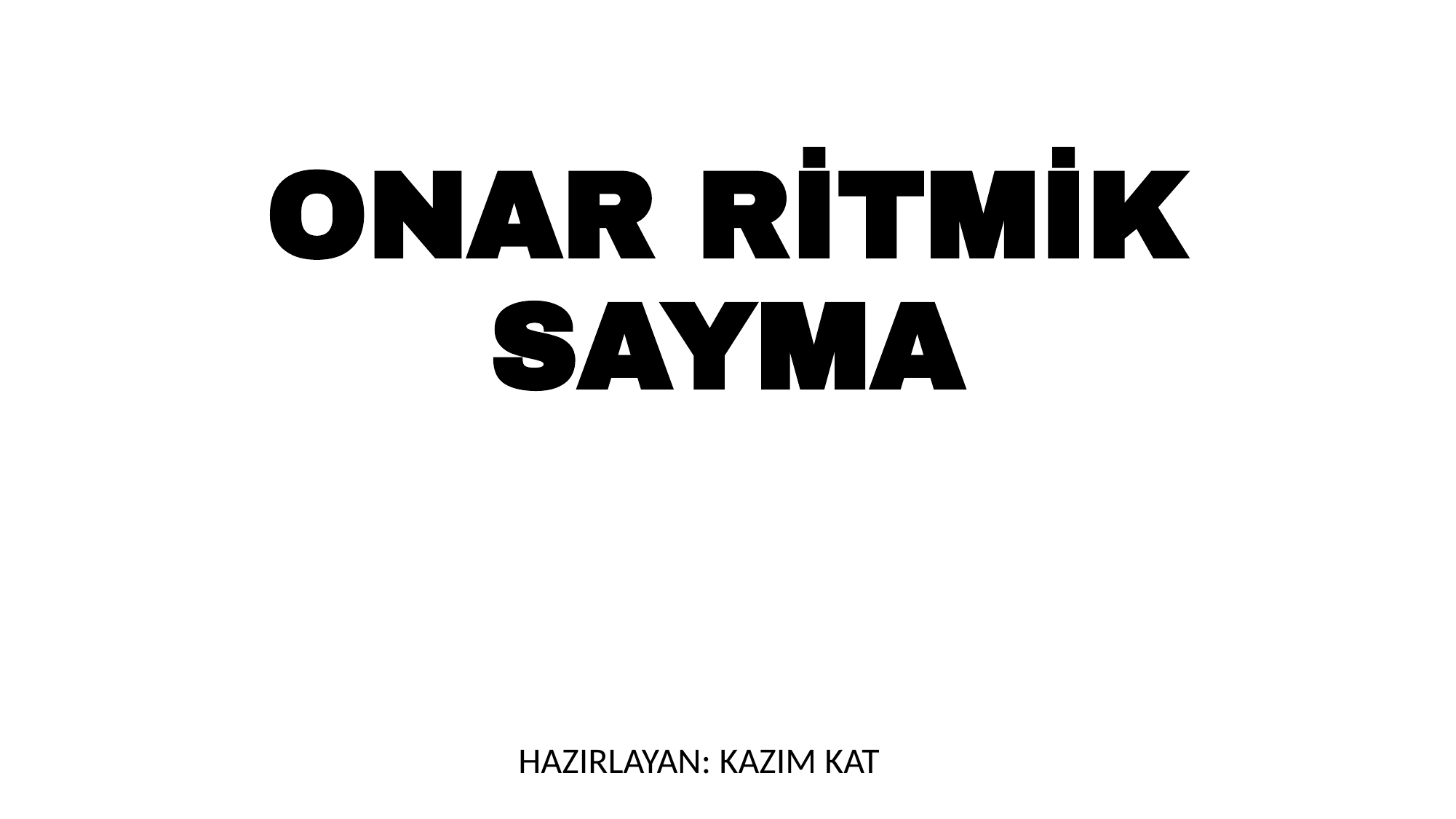

# ONAR RİTMİK SAYMA
HAZIRLAYAN: KAZIM KAT